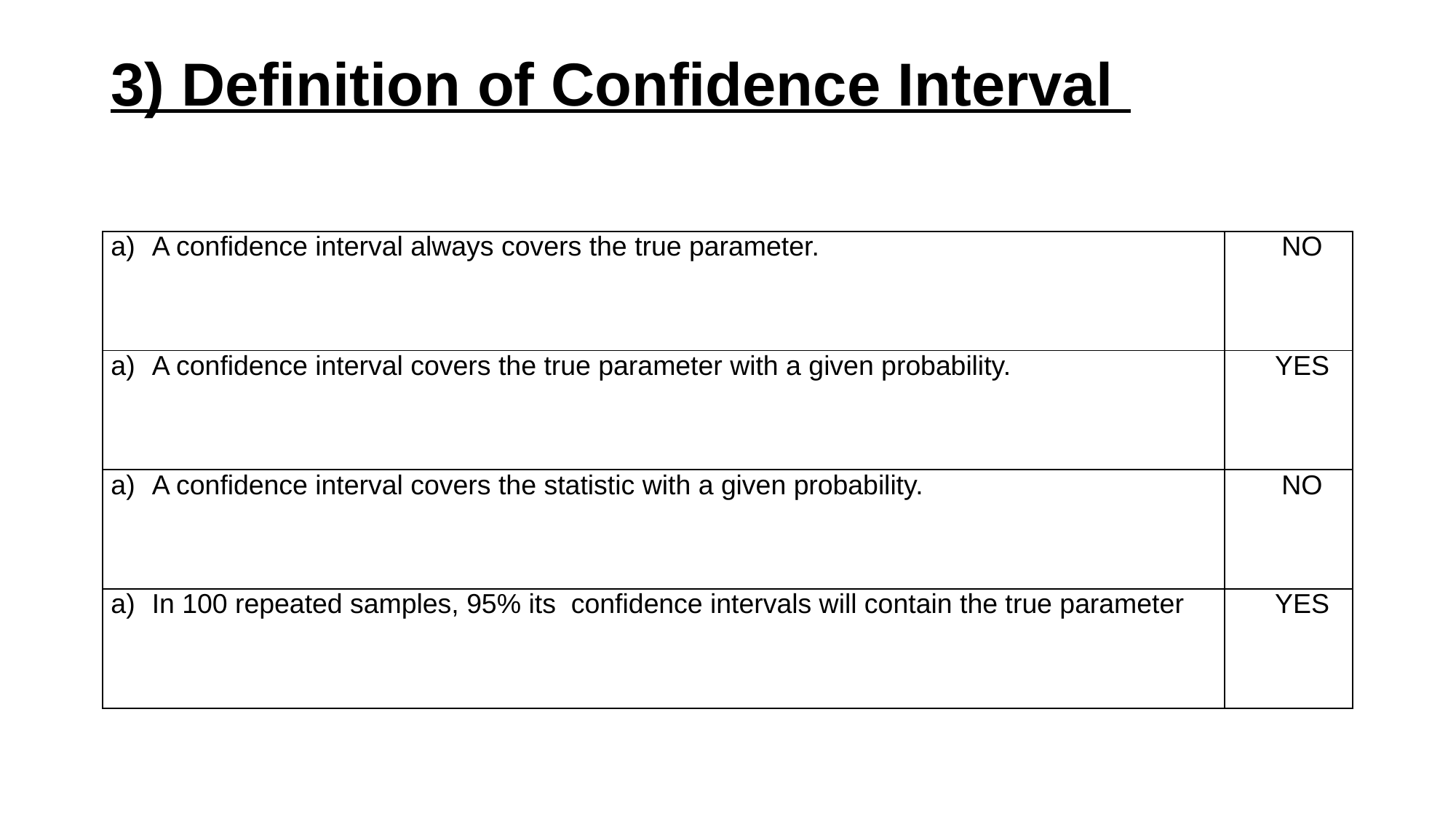

# 3) Definition of Confidence Interval
| A confidence interval always covers the true parameter. | NO |
| --- | --- |
| A confidence interval covers the true parameter with a given probability. | YES |
| A confidence interval covers the statistic with a given probability. | NO |
| In 100 repeated samples, 95% its confidence intervals will contain the true parameter | YES |